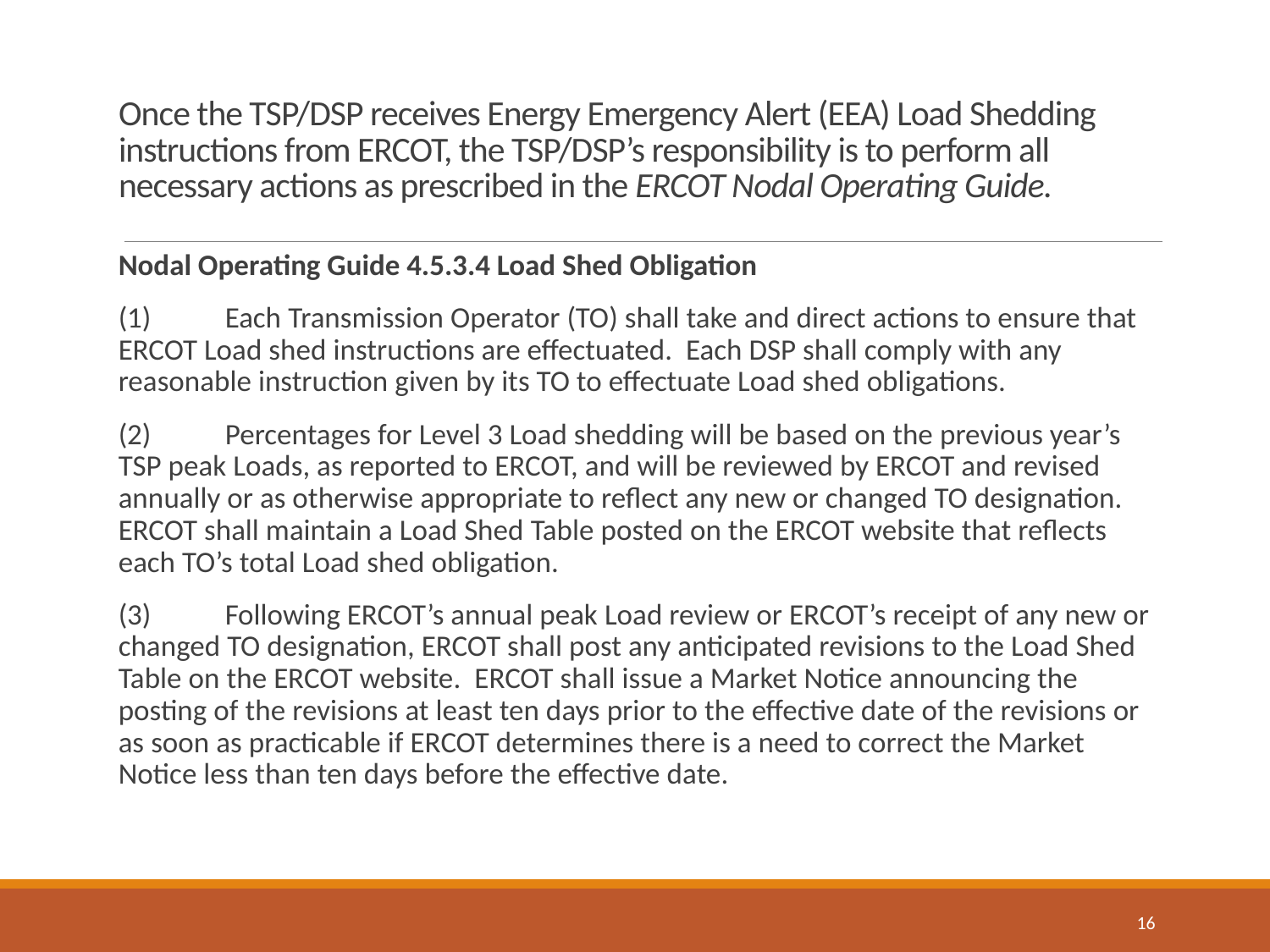

# Once the TSP/DSP receives Energy Emergency Alert (EEA) Load Shedding instructions from ERCOT, the TSP/DSP’s responsibility is to perform all necessary actions as prescribed in the ERCOT Nodal Operating Guide.
Nodal Operating Guide 4.5.3.4 Load Shed Obligation
(1)	Each Transmission Operator (TO) shall take and direct actions to ensure that ERCOT Load shed instructions are effectuated.  Each DSP shall comply with any reasonable instruction given by its TO to effectuate Load shed obligations.
(2)	Percentages for Level 3 Load shedding will be based on the previous year’s TSP peak Loads, as reported to ERCOT, and will be reviewed by ERCOT and revised annually or as otherwise appropriate to reflect any new or changed TO designation.  ERCOT shall maintain a Load Shed Table posted on the ERCOT website that reflects each TO’s total Load shed obligation.
(3)	Following ERCOT’s annual peak Load review or ERCOT’s receipt of any new or changed TO designation, ERCOT shall post any anticipated revisions to the Load Shed Table on the ERCOT website.  ERCOT shall issue a Market Notice announcing the posting of the revisions at least ten days prior to the effective date of the revisions or as soon as practicable if ERCOT determines there is a need to correct the Market Notice less than ten days before the effective date.
16